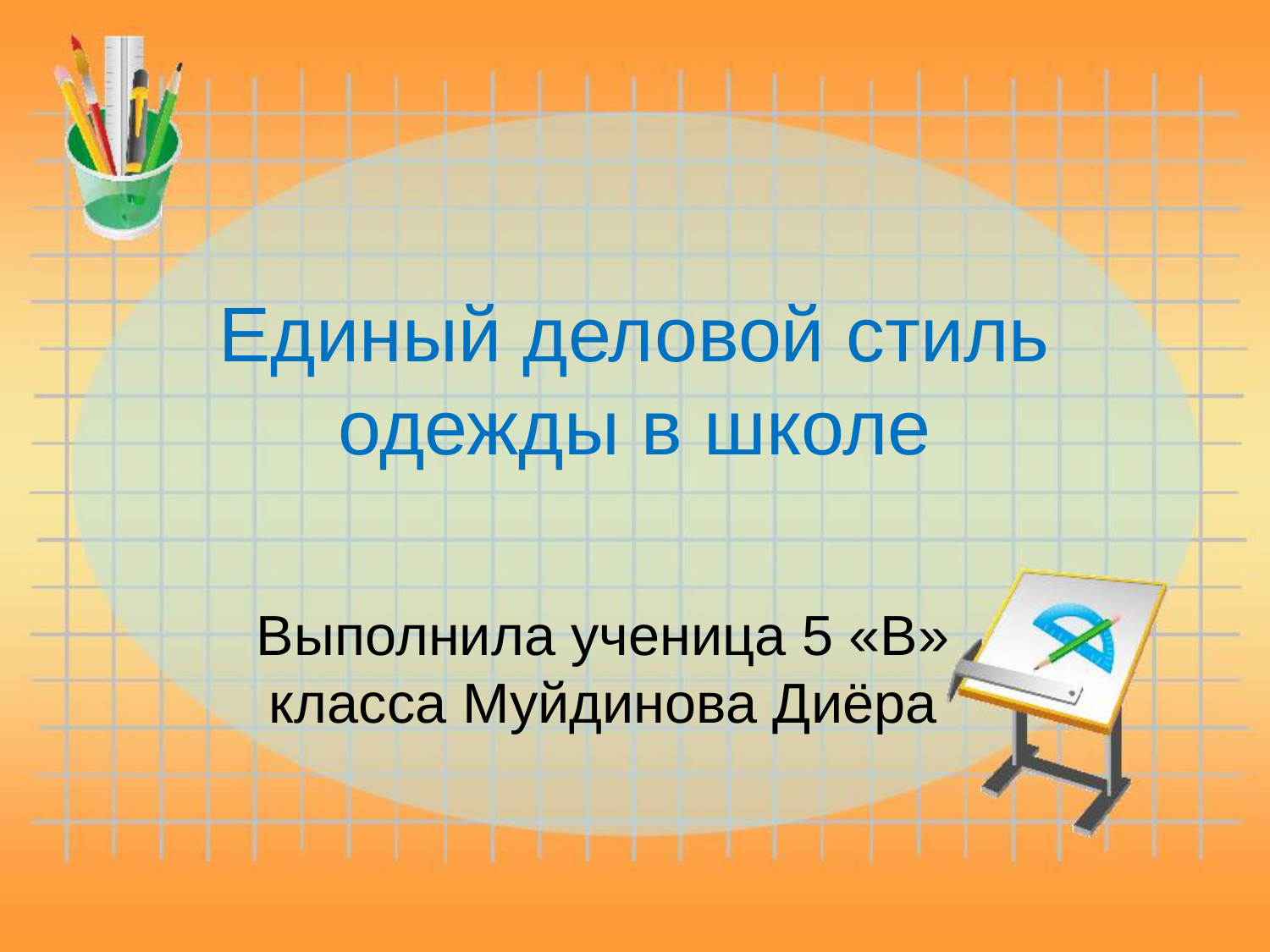

# Единый деловой стиль одежды в школе
Выполнила ученица 5 «В» класса Муйдинова Диёра